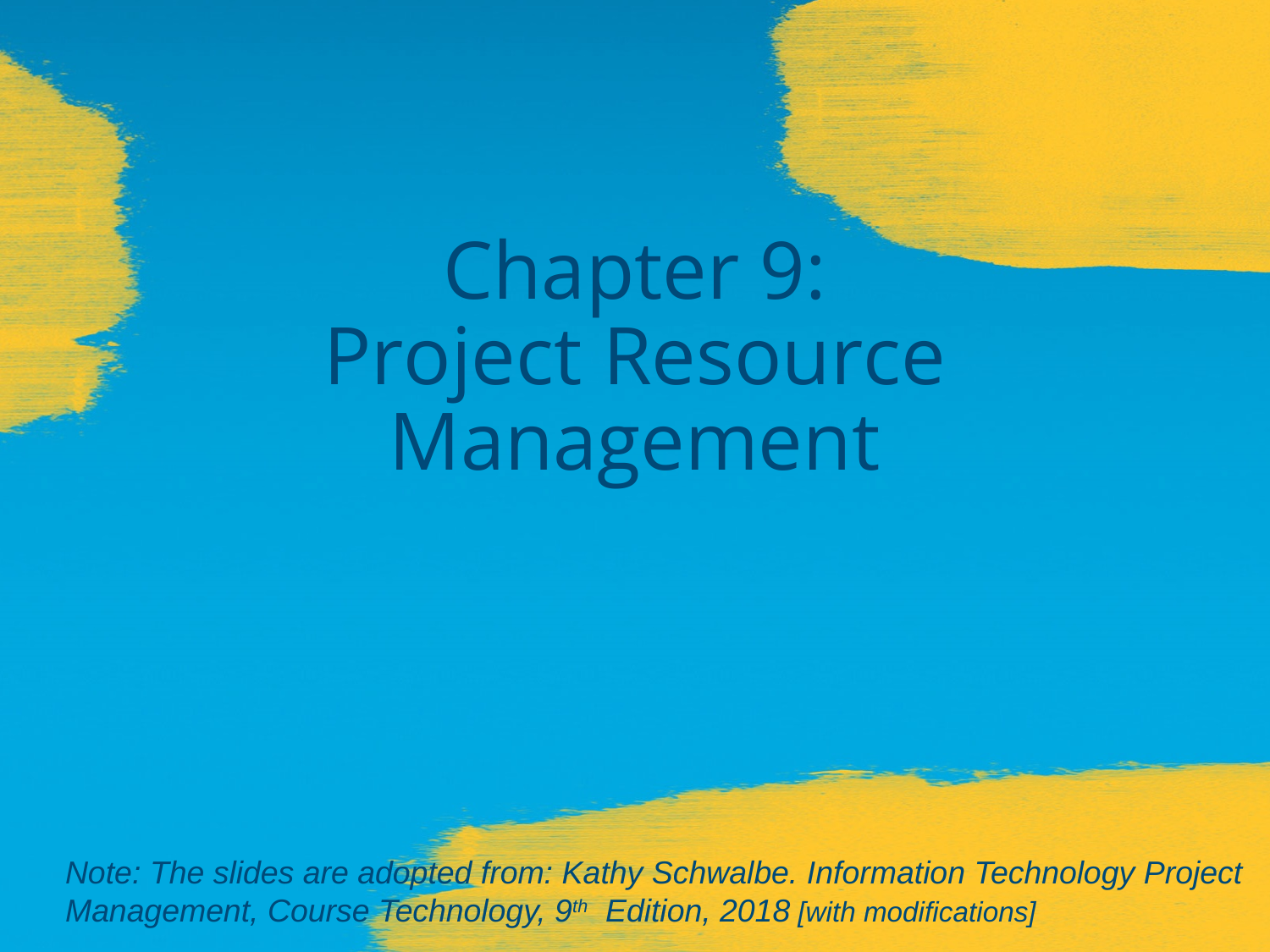

# Chapter 9: Project Resource Management
Note: The slides are adopted from: Kathy Schwalbe. Information Technology Project Management, Course Technology, 9th  Edition, 2018 [with modifications]